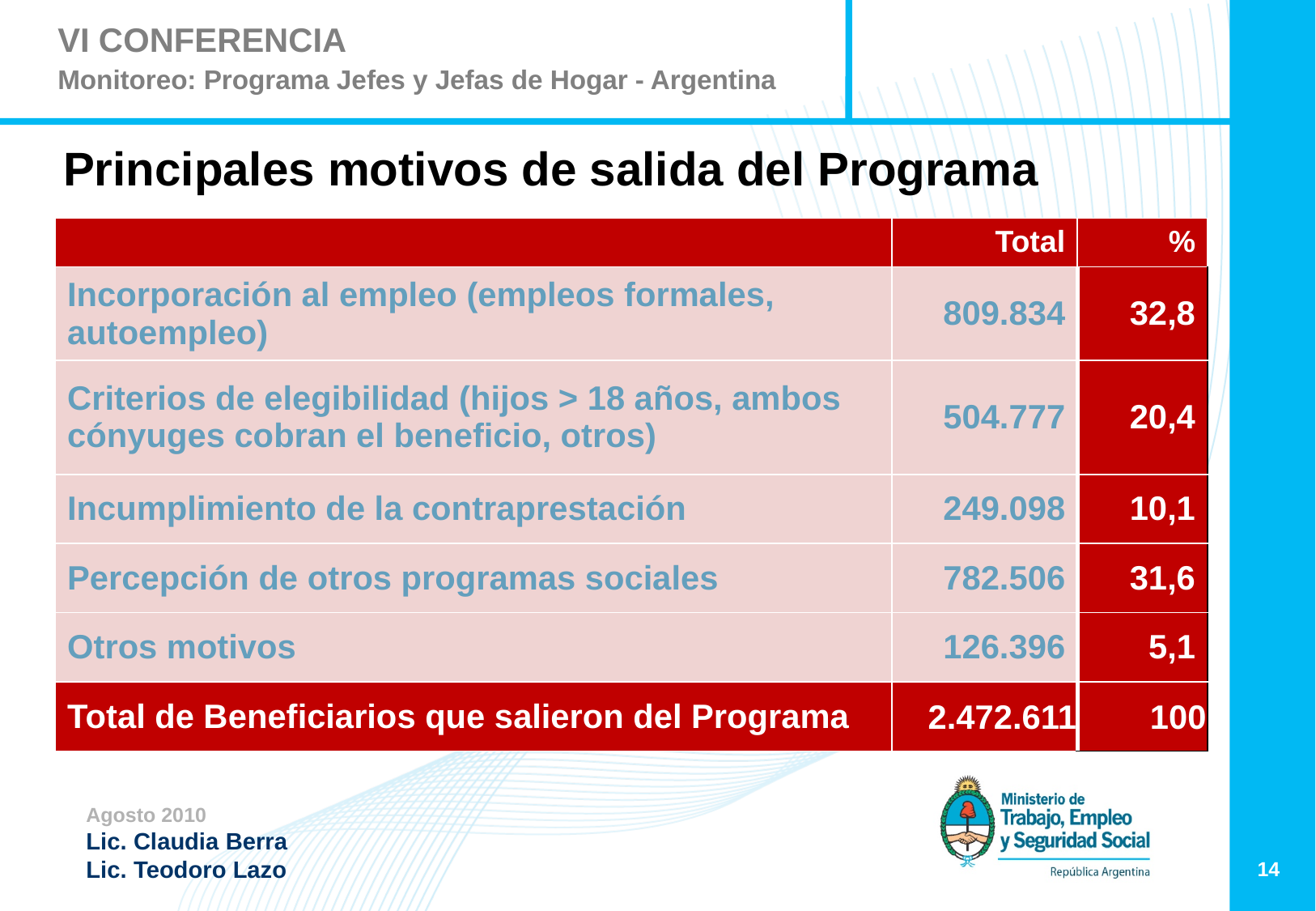

Principales motivos de salida del Programa
|  | Total | % |
| --- | --- | --- |
| Incorporación al empleo (empleos formales, autoempleo) | 809.834 | 32,8 |
| Criterios de elegibilidad (hijos > 18 años, ambos cónyuges cobran el beneficio, otros) | 504.777 | 20,4 |
| Incumplimiento de la contraprestación | 249.098 | 10,1 |
| Percepción de otros programas sociales | 782.506 | 31,6 |
| Otros motivos | 126.396 | 5,1 |
| Total de Beneficiarios que salieron del Programa | 2.472.611 | 100 |